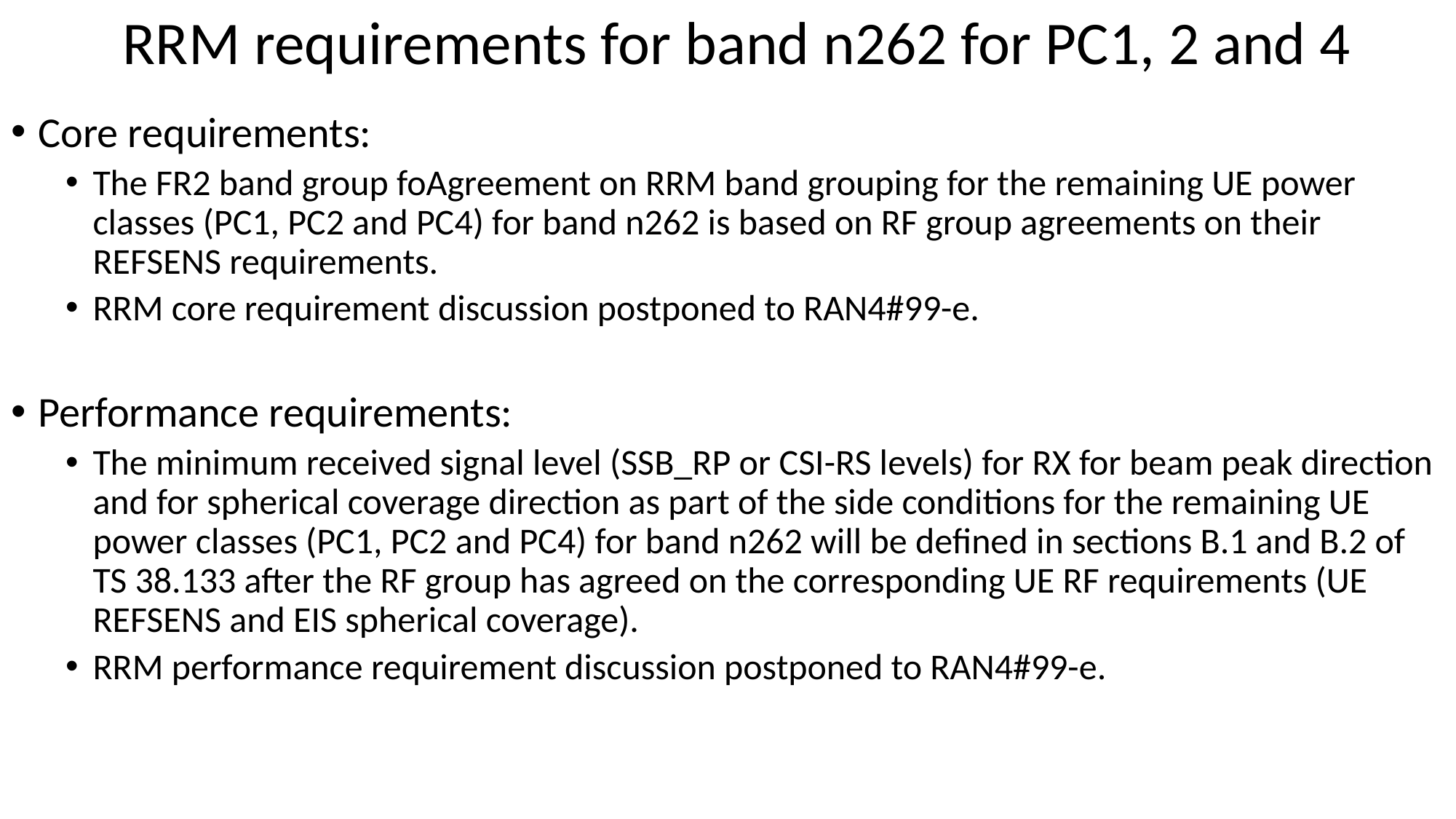

# RRM requirements for band n262 for PC1, 2 and 4
Core requirements:
The FR2 band group foAgreement on RRM band grouping for the remaining UE power classes (PC1, PC2 and PC4) for band n262 is based on RF group agreements on their REFSENS requirements.
RRM core requirement discussion postponed to RAN4#99-e.

Performance requirements:
The minimum received signal level (SSB_RP or CSI-RS levels) for RX for beam peak direction and for spherical coverage direction as part of the side conditions for the remaining UE power classes (PC1, PC2 and PC4) for band n262 will be defined in sections B.1 and B.2 of TS 38.133 after the RF group has agreed on the corresponding UE RF requirements (UE REFSENS and EIS spherical coverage).
RRM performance requirement discussion postponed to RAN4#99-e.